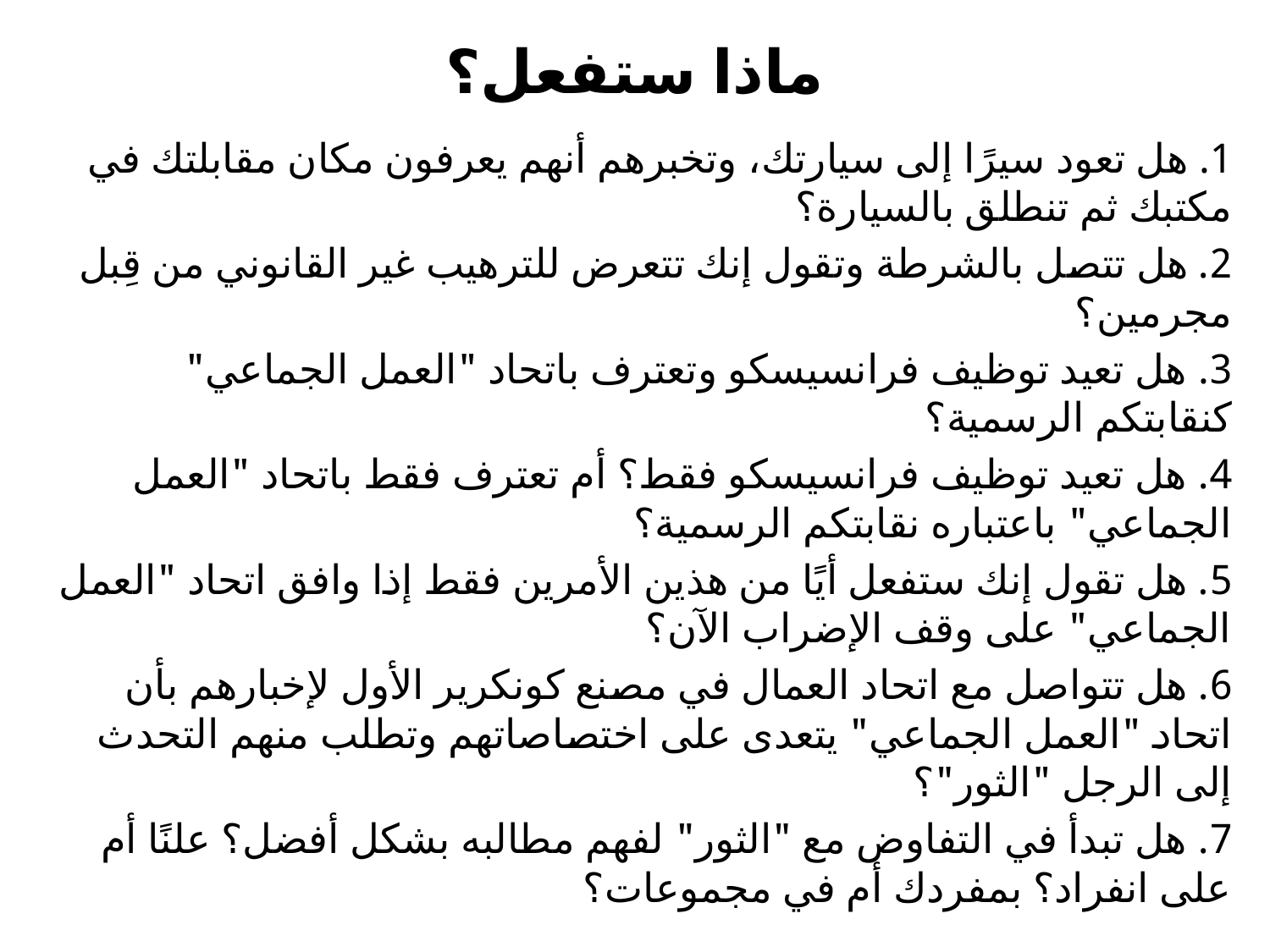

# ماذا ستفعل؟
1. هل تعود سيرًا إلى سيارتك، وتخبرهم أنهم يعرفون مكان مقابلتك في مكتبك ثم تنطلق بالسيارة؟
2. هل تتصل بالشرطة وتقول إنك تتعرض للترهيب غير القانوني من قِبل مجرمين؟
3. هل تعيد توظيف فرانسيسكو وتعترف باتحاد "العمل الجماعي" كنقابتكم الرسمية؟
4. هل تعيد توظيف فرانسيسكو فقط؟ أم تعترف فقط باتحاد "العمل الجماعي" باعتباره نقابتكم الرسمية؟
5. هل تقول إنك ستفعل أيًا من هذين الأمرين فقط إذا وافق اتحاد "العمل الجماعي" على وقف الإضراب الآن؟
6. هل تتواصل مع اتحاد العمال في مصنع كونكرير الأول لإخبارهم بأن اتحاد "العمل الجماعي" يتعدى على اختصاصاتهم وتطلب منهم التحدث إلى الرجل "الثور"؟
7. هل تبدأ في التفاوض مع "الثور" لفهم مطالبه بشكل أفضل؟ علنًا أم على انفراد؟ بمفردك أم في مجموعات؟